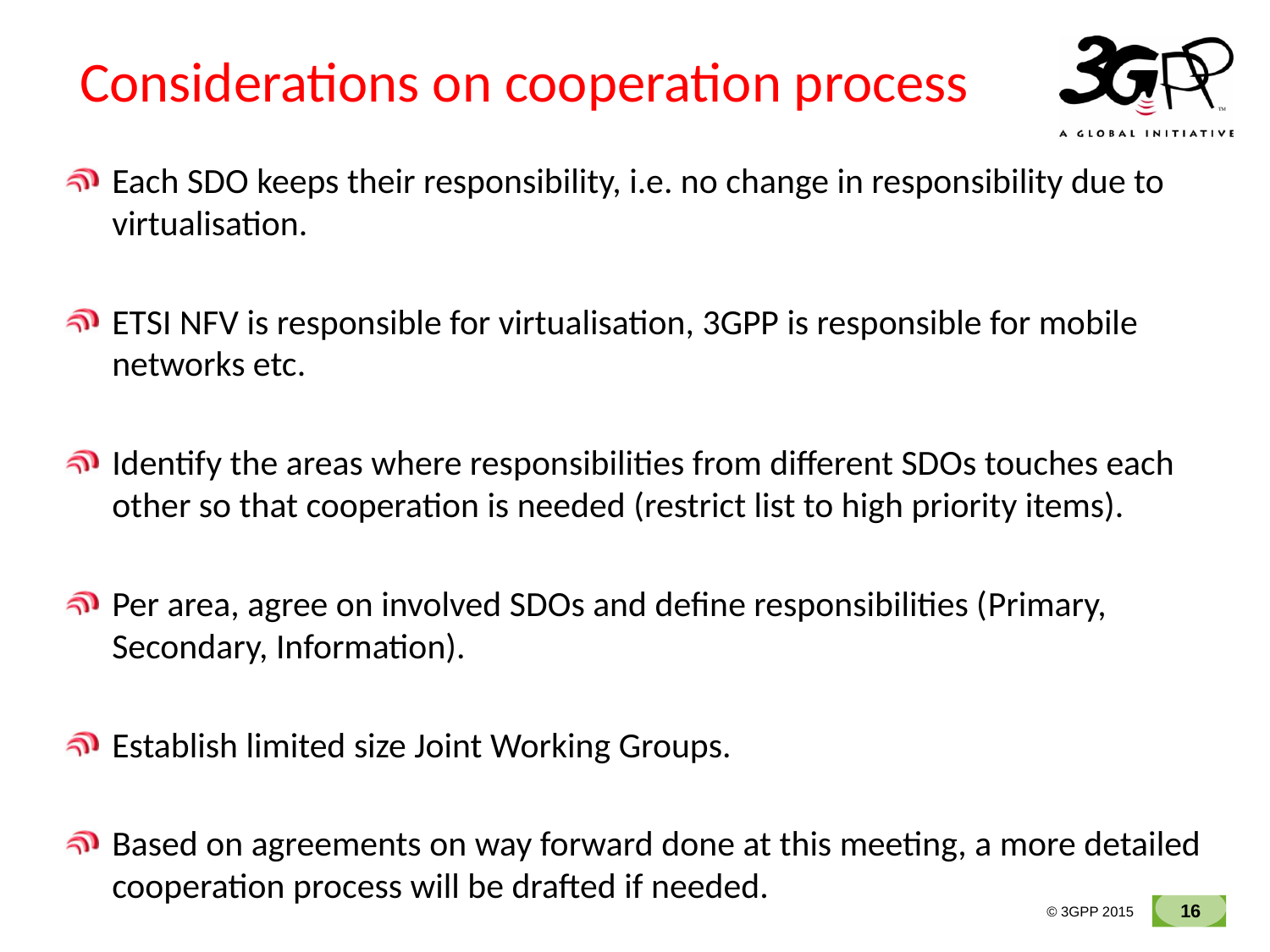

Considerations on cooperation process
Each SDO keeps their responsibility, i.e. no change in responsibility due to virtualisation.

ETSI NFV is responsible for virtualisation, 3GPP is responsible for mobile networks etc.

Identify the areas where responsibilities from different SDOs touches each other so that cooperation is needed (restrict list to high priority items).

Per area, agree on involved SDOs and define responsibilities (Primary, Secondary, Information).

Establish limited size Joint Working Groups.

Based on agreements on way forward done at this meeting, a more detailed cooperation process will be drafted if needed.